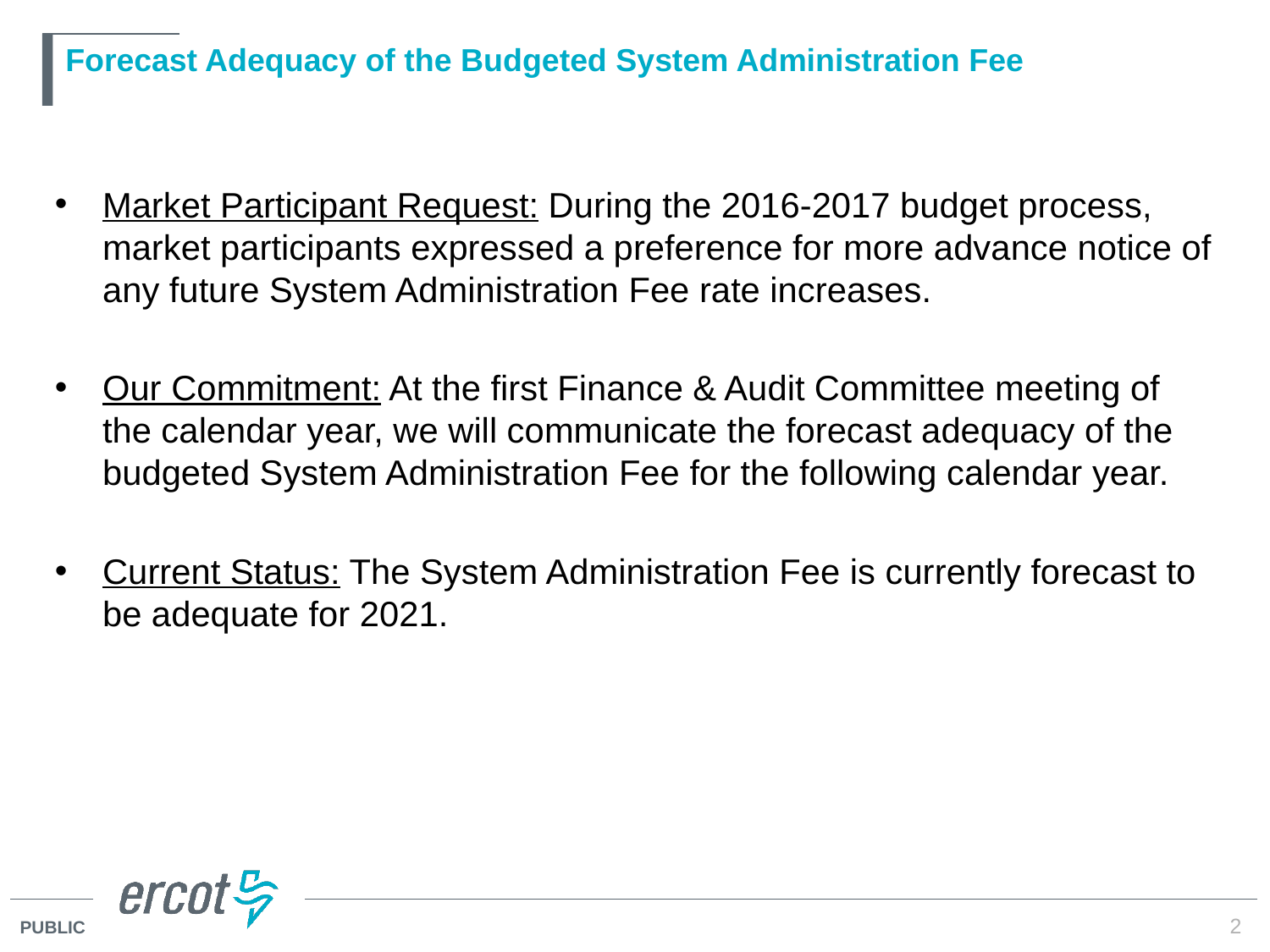

# Forecast Adequacy of the Budgeted System Administration Fee
Market Participant Request: During the 2016-2017 budget process, market participants expressed a preference for more advance notice of any future System Administration Fee rate increases.

Our Commitment: At the first Finance & Audit Committee meeting of the calendar year, we will communicate the forecast adequacy of the budgeted System Administration Fee for the following calendar year.

Current Status: The System Administration Fee is currently forecast to be adequate for 2021.
2